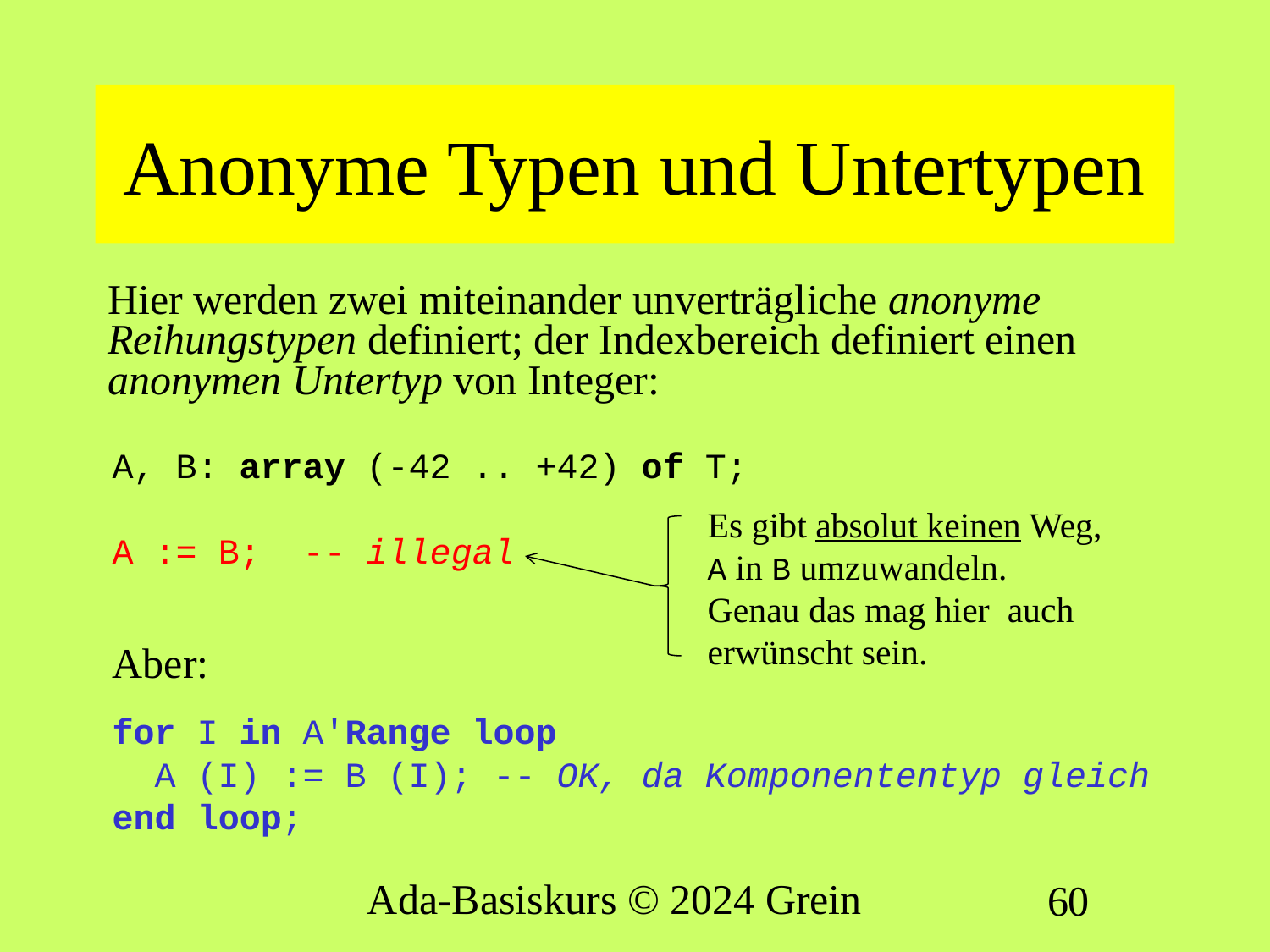

# Anonyme Typen und Untertypen
Hier werden zwei miteinander unverträgliche anonyme Reihungstypen definiert; der Indexbereich definiert einen anonymen Untertyp von Integer:

A, B: array (-42 .. +42) of T;

A := B;  -- illegal

Aber:

for I in A'Range loop
  A (I) := B (I); -- OK, da Komponententyp gleich
end loop;
Es gibt absolut keinen Weg, A in B umzuwandeln.
Genau das mag hier  auch erwünscht sein.

Ada-Basiskurs © 2024 Grein
60